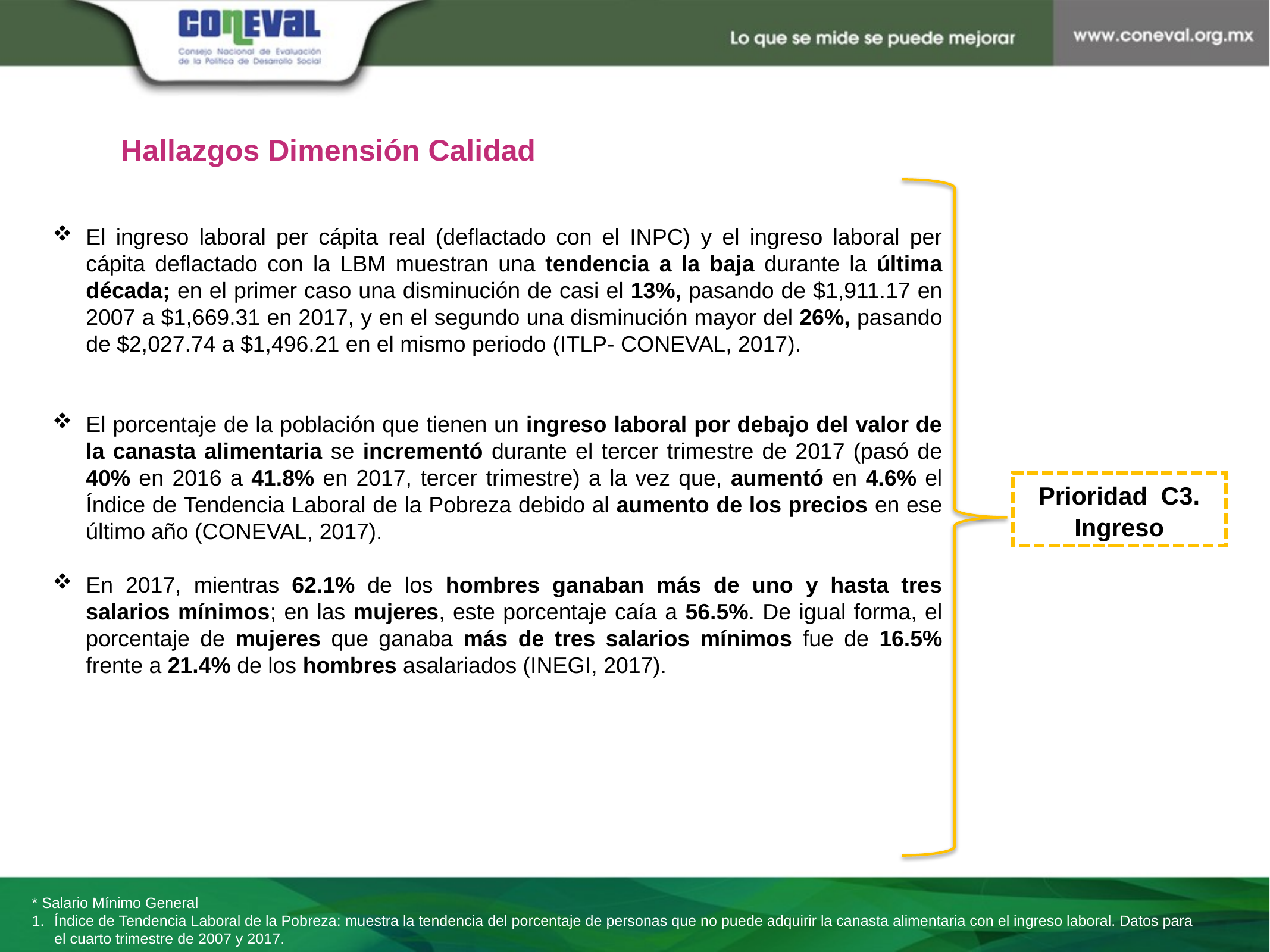

Hallazgos Dimensión Calidad

El ingreso laboral per cápita real (deflactado con el INPC) y el ingreso laboral per cápita deflactado con la LBM muestran una tendencia a la baja durante la última década; en el primer caso una disminución de casi el 13%, pasando de $1,911.17 en 2007 a $1,669.31 en 2017, y en el segundo una disminución mayor del 26%, pasando de $2,027.74 a $1,496.21 en el mismo periodo (ITLP- CONEVAL, 2017).

El porcentaje de la población que tienen un ingreso laboral por debajo del valor de la canasta alimentaria se incrementó durante el tercer trimestre de 2017 (pasó de 40% en 2016 a 41.8% en 2017, tercer trimestre) a la vez que, aumentó en 4.6% el Índice de Tendencia Laboral de la Pobreza debido al aumento de los precios en ese último año (CONEVAL, 2017).

En 2017, mientras 62.1% de los hombres ganaban más de uno y hasta tres salarios mínimos; en las mujeres, este porcentaje caía a 56.5%. De igual forma, el porcentaje de mujeres que ganaba más de tres salarios mínimos fue de 16.5% frente a 21.4% de los hombres asalariados (INEGI, 2017).
Prioridad  C3. Ingreso
* Salario Mínimo General
Índice de Tendencia Laboral de la Pobreza: muestra la tendencia del porcentaje de personas que no puede adquirir la canasta alimentaria con el ingreso laboral. Datos para el cuarto trimestre de 2007 y 2017.